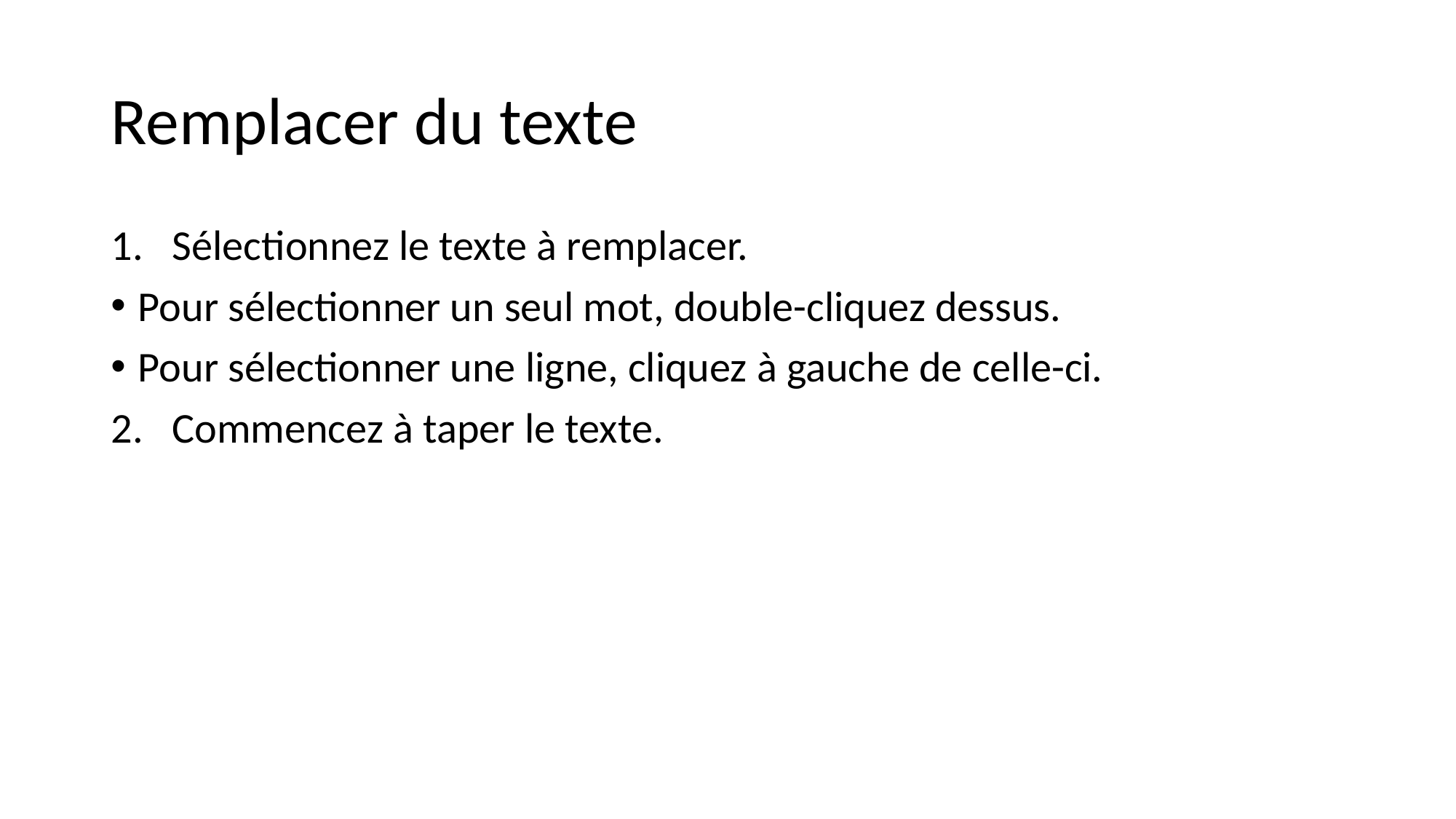

# Remplacer du texte
Sélectionnez le texte à remplacer.
Pour sélectionner un seul mot, double-cliquez dessus.
Pour sélectionner une ligne, cliquez à gauche de celle-ci.
Commencez à taper le texte.